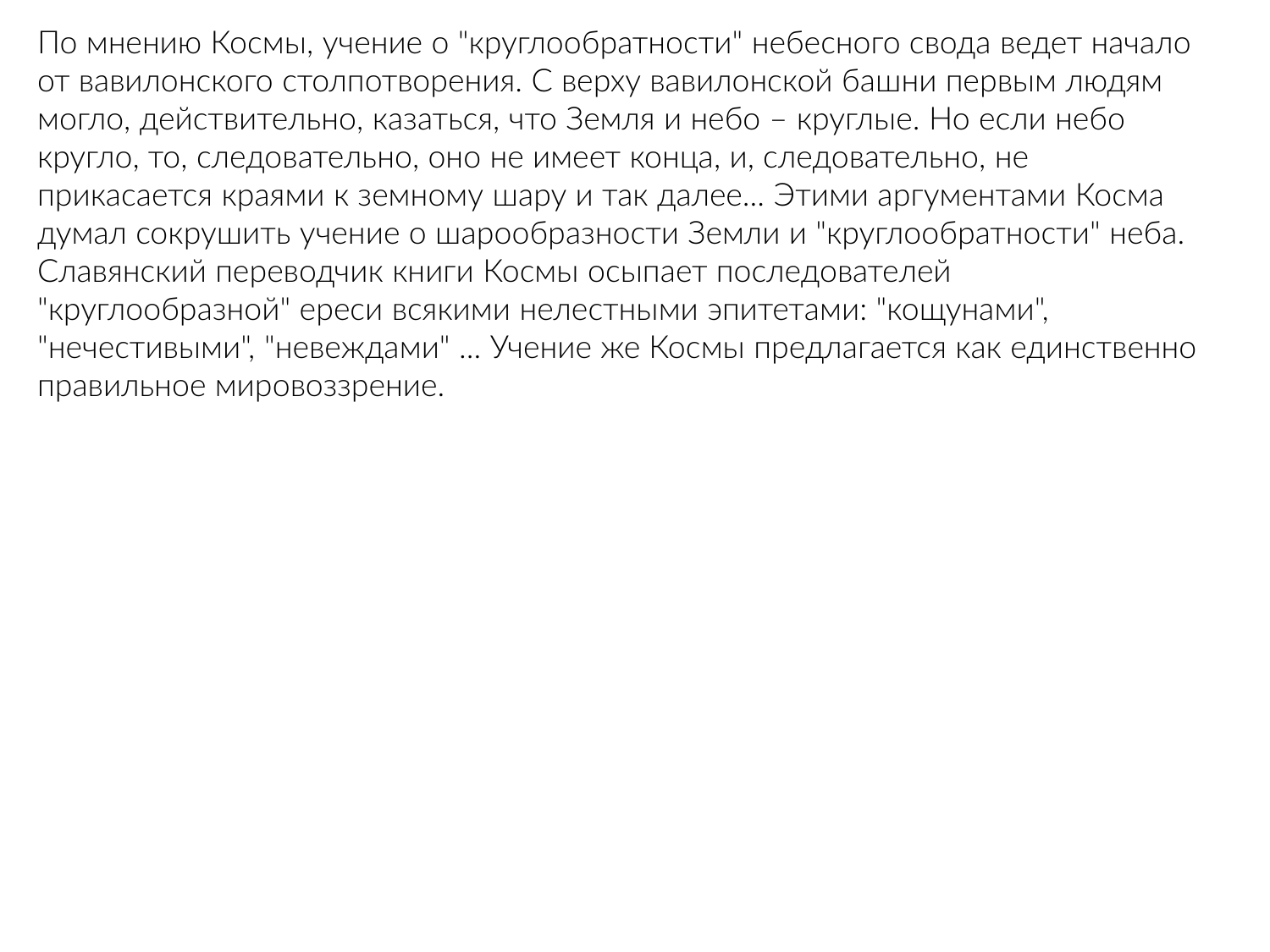

По мнению Космы, учение о "круглообратности" небесного свода ведет начало от вавилонского столпотворения. С верху вавилонской башни первым людям могло, действительно, казаться, что Земля и небо – круглые. Но если небо кругло, то, следовательно, оно не имеет конца, и, следовательно, не прикасается краями к земному шару и так далее... Этими аргументами Косма думал сокрушить учение о шарообразности Земли и "круглообратности" неба. Славянский переводчик книги Космы осыпает последователей "круглообразной" ереси всякими нелестными эпитетами: "кощунами", "нечестивыми", "невеждами" ... Учение же Космы предлагается как единственно правильное мировоззрение.